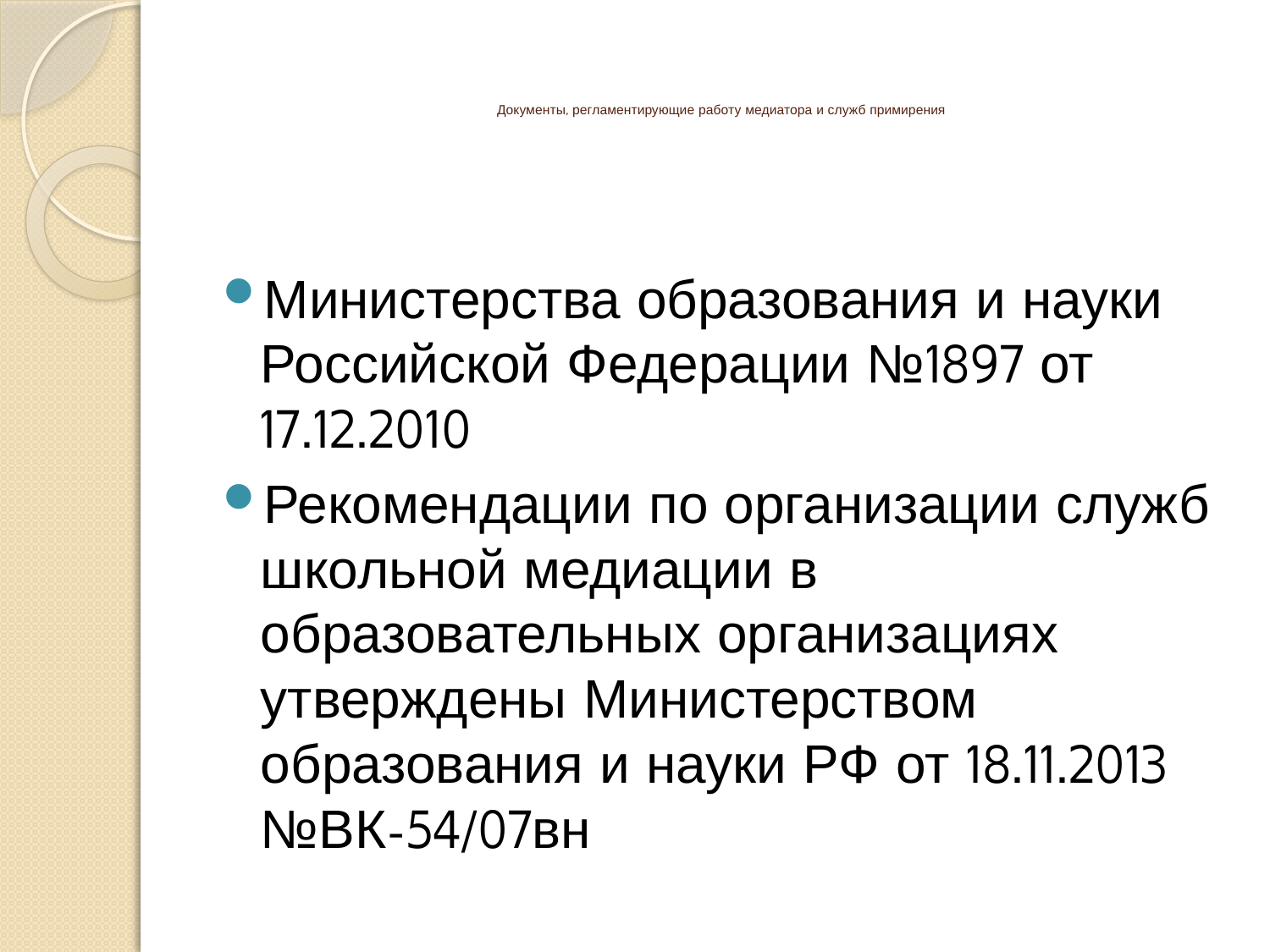

# Документы, регламентирующие работу медиатора и служб примирения
Министерства образования и науки Российской Федерации №1897 от 17.12.2010
Рекомендации по организации служб школьной медиации в образовательных организациях утверждены Министерством образования и науки РФ от 18.11.2013 №ВК-54/07вн